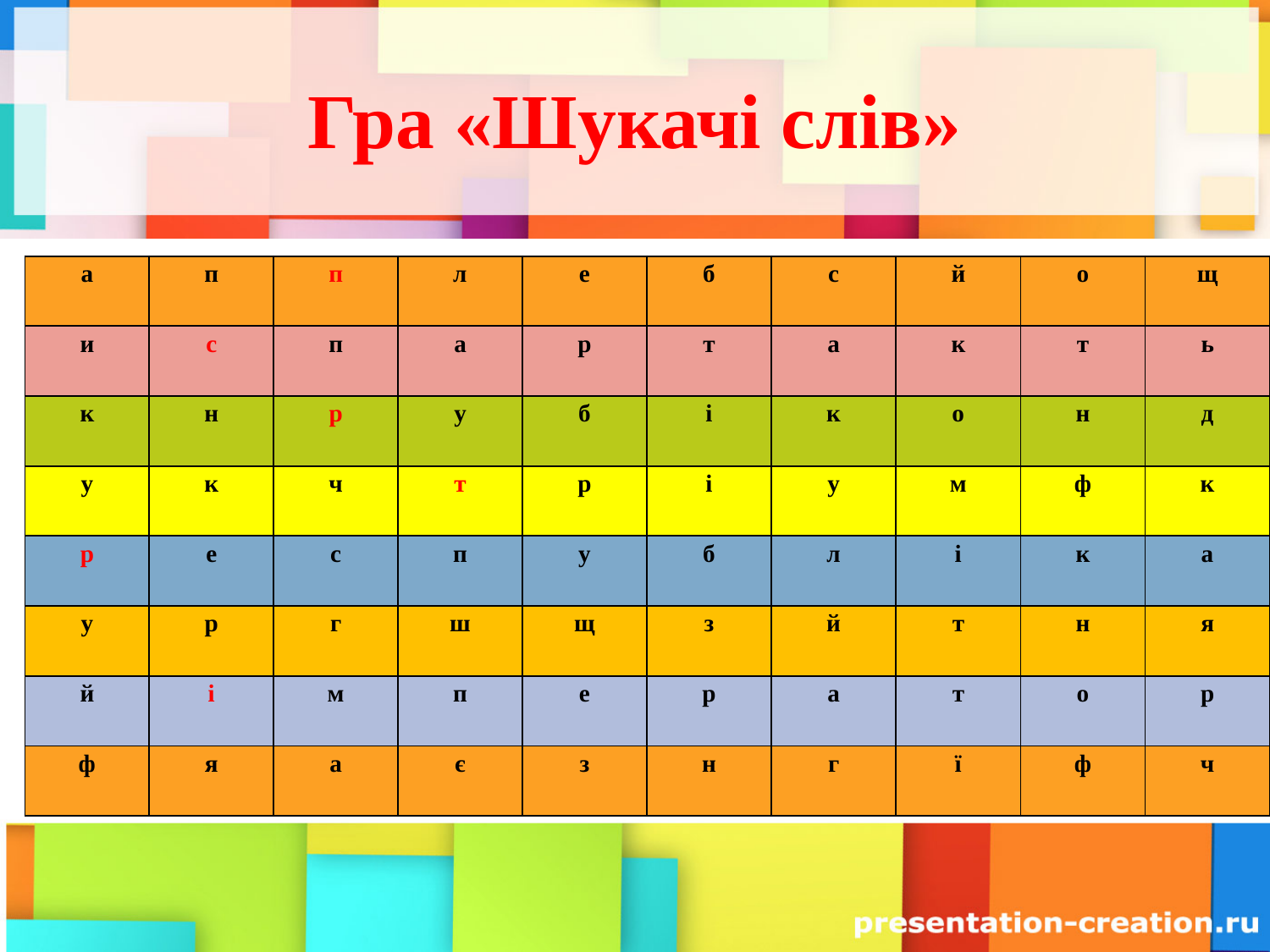

# Гра «Шукачі слів»
| а | п | п | л | е | б | с | й | о | щ |
| --- | --- | --- | --- | --- | --- | --- | --- | --- | --- |
| и | с | п | а | р | т | а | к | т | ь |
| к | н | р | у | б | і | к | о | н | д |
| у | к | ч | т | р | і | у | м | ф | к |
| р | е | с | п | у | б | л | і | к | а |
| у | р | г | ш | щ | з | й | т | н | я |
| й | і | м | п | е | р | а | т | о | р |
| ф | я | а | є | з | н | г | ї | ф | ч |